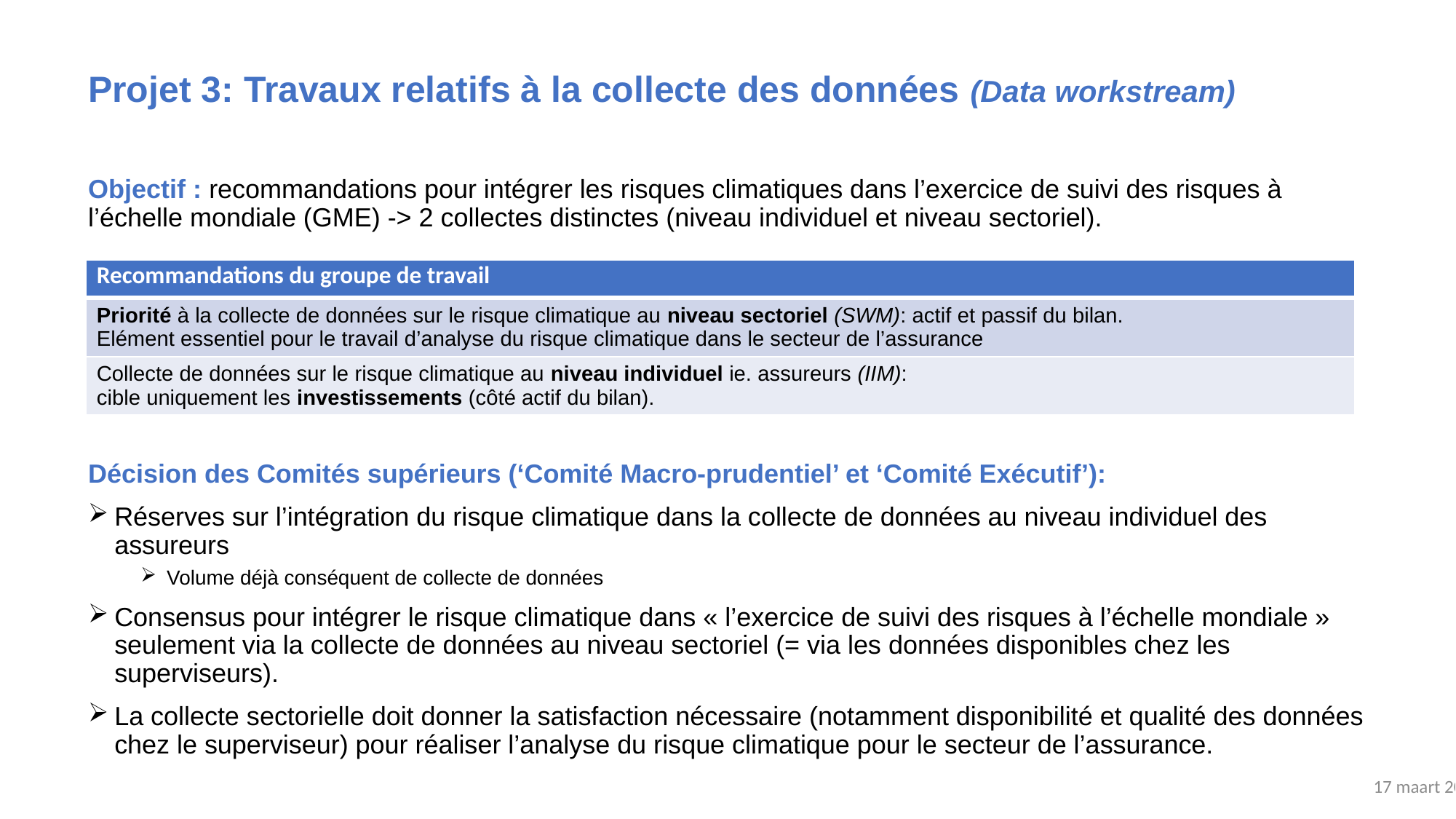

# Projet 3: Travaux relatifs à la collecte des données (Data workstream)
Objectif : recommandations pour intégrer les risques climatiques dans l’exercice de suivi des risques à l’échelle mondiale (GME) -> 2 collectes distinctes (niveau individuel et niveau sectoriel).

Décision des Comités supérieurs (‘Comité Macro-prudentiel’ et ‘Comité Exécutif’):
Réserves sur l’intégration du risque climatique dans la collecte de données au niveau individuel des assureurs
Volume déjà conséquent de collecte de données
Consensus pour intégrer le risque climatique dans « l’exercice de suivi des risques à l’échelle mondiale » seulement via la collecte de données au niveau sectoriel (= via les données disponibles chez les superviseurs).
La collecte sectorielle doit donner la satisfaction nécessaire (notamment disponibilité et qualité des données chez le superviseur) pour réaliser l’analyse du risque climatique pour le secteur de l’assurance.
| Recommandations du groupe de travail |
| --- |
| Priorité à la collecte de données sur le risque climatique au niveau sectoriel (SWM): actif et passif du bilan. Elément essentiel pour le travail d’analyse du risque climatique dans le secteur de l’assurance |
| Collecte de données sur le risque climatique au niveau individuel ie. assureurs (IIM): cible uniquement les investissements (côté actif du bilan). |

8
17 maart 2022